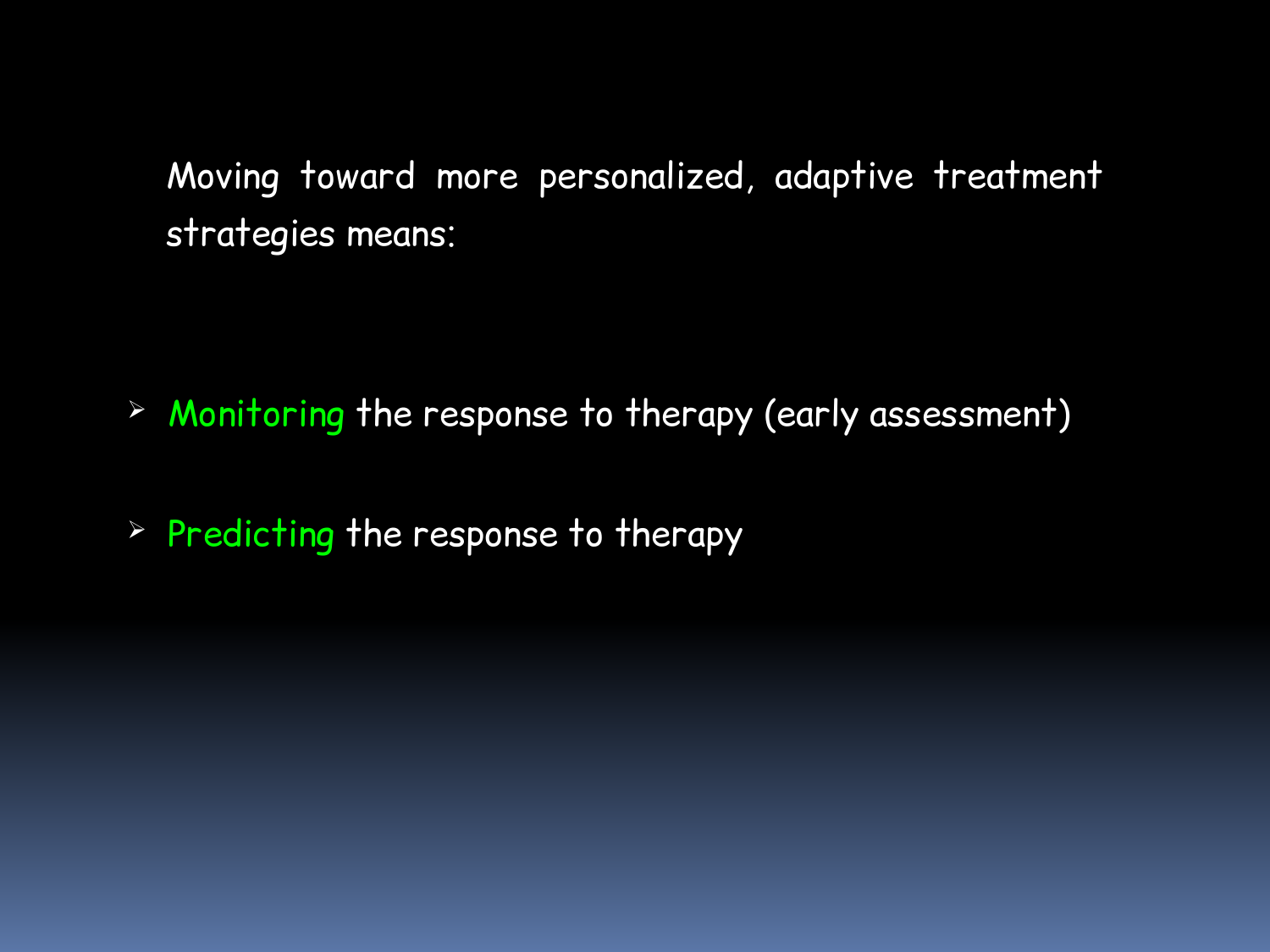

Moving toward more personalized, adaptive treatment strategies means:

 Monitoring the response to therapy (early assessment)

 Predicting the response to therapy